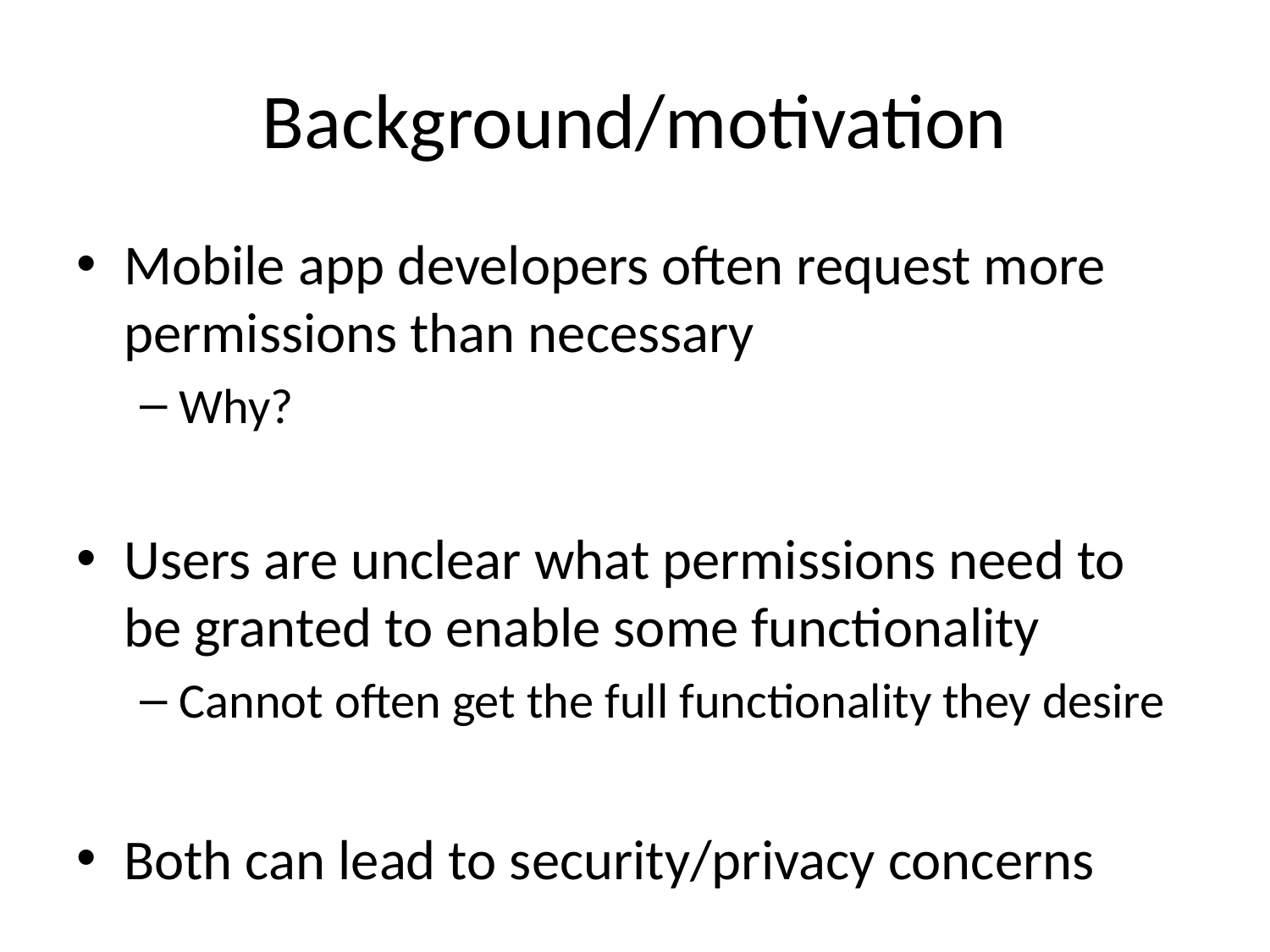

# Background/motivation
Mobile app developers often request more permissions than necessary
Why?

Users are unclear what permissions need to be granted to enable some functionality
Cannot often get the full functionality they desire

Both can lead to security/privacy concerns